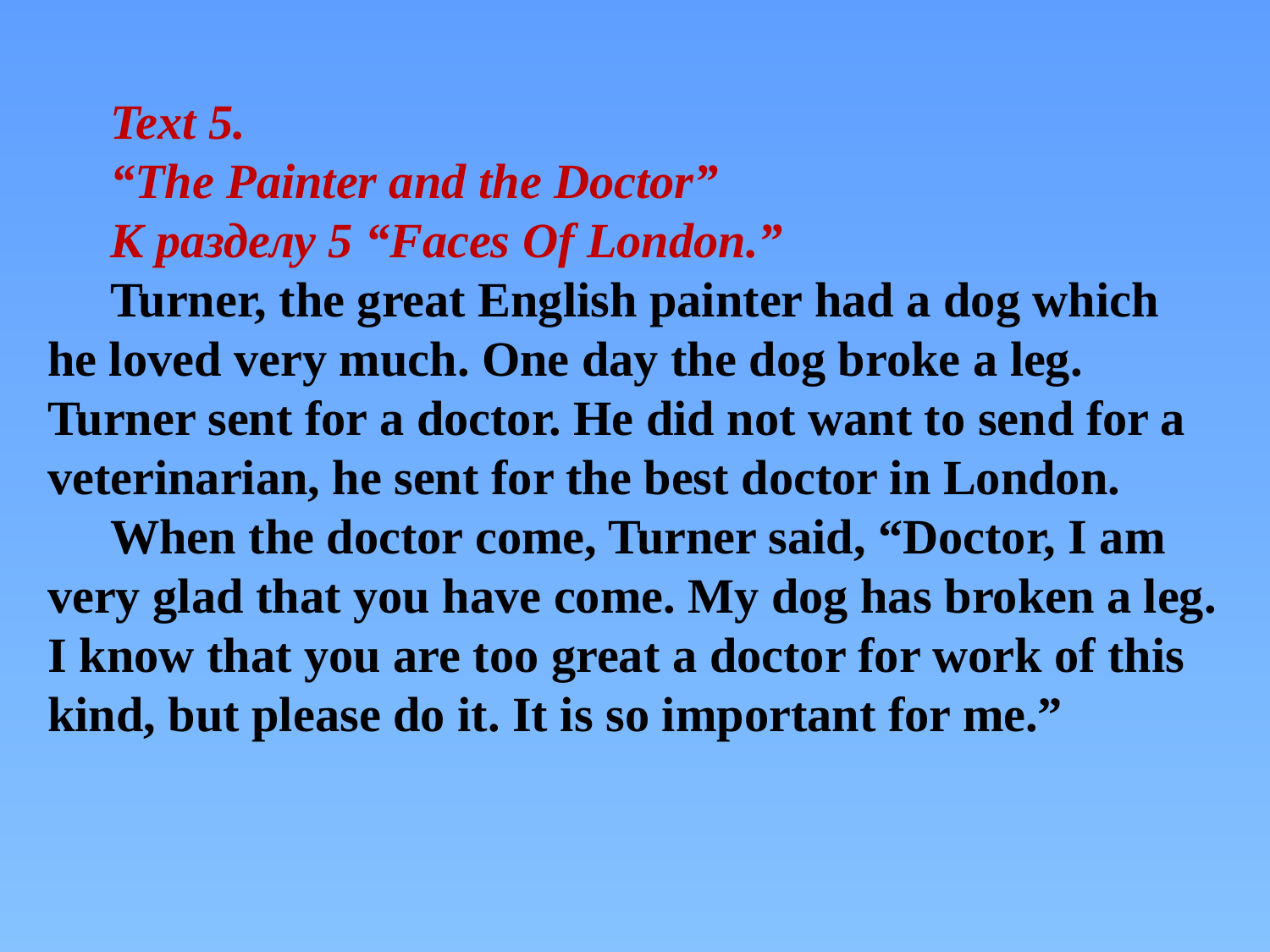

Text 5.
“The Painter and the Doctor”
К разделу 5 “Faces Of London.”
Turner, the great English painter had a dog which he loved very much. One day the dog broke a leg. Turner sent for a doctor. He did not want to send for a veterinarian, he sent for the best doctor in London.
When the doctor come, Turner said, “Doctor, I am very glad that you have come. My dog has broken a leg. I know that you are too great a doctor for work of this kind, but please do it. It is so important for me.”